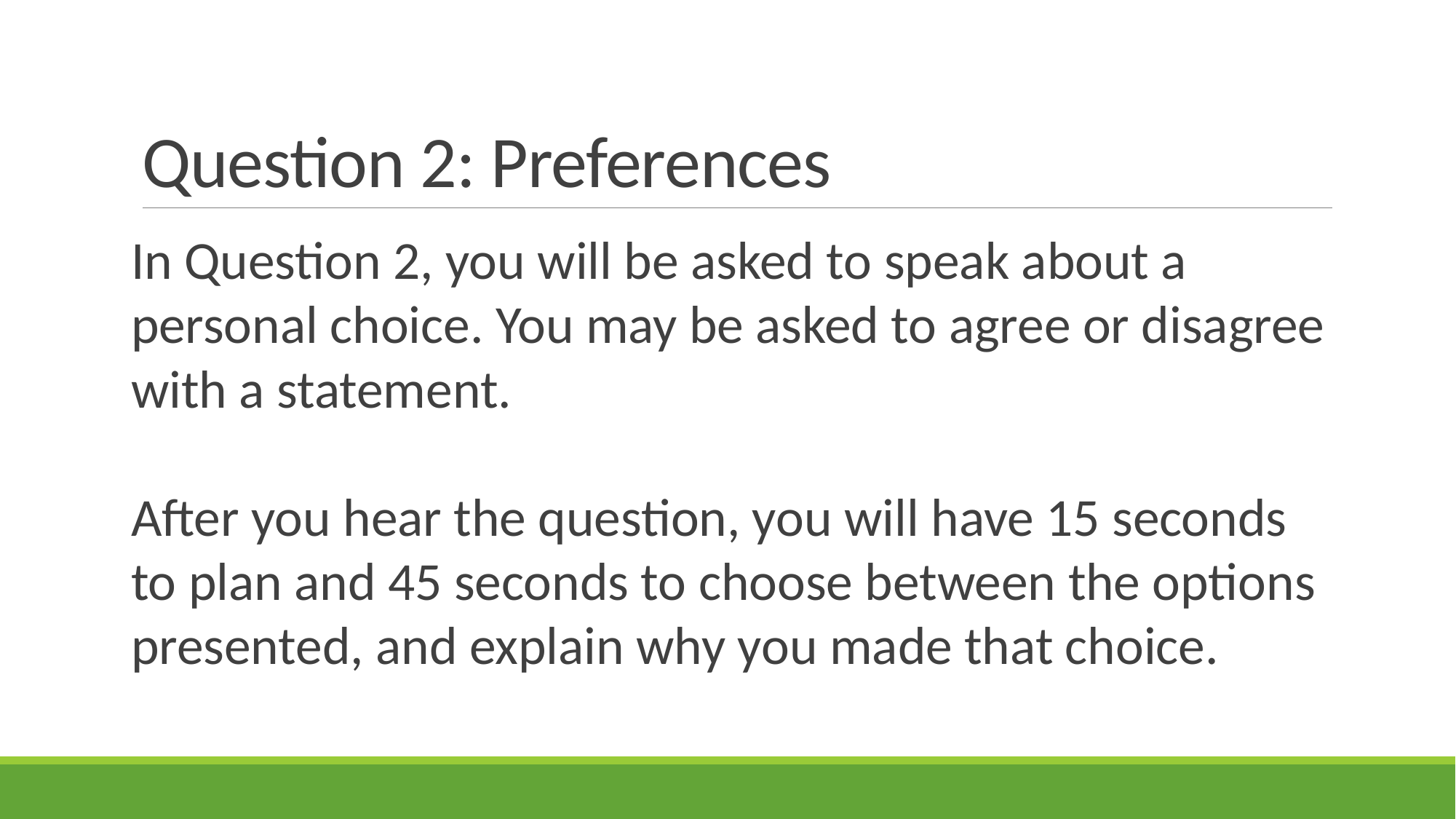

# Question 2: Preferences
In Question 2, you will be asked to speak about a personal choice. You may be asked to agree or disagree with a statement.

After you hear the question, you will have 15 seconds to plan and 45 seconds to choose between the options presented, and explain why you made that choice.